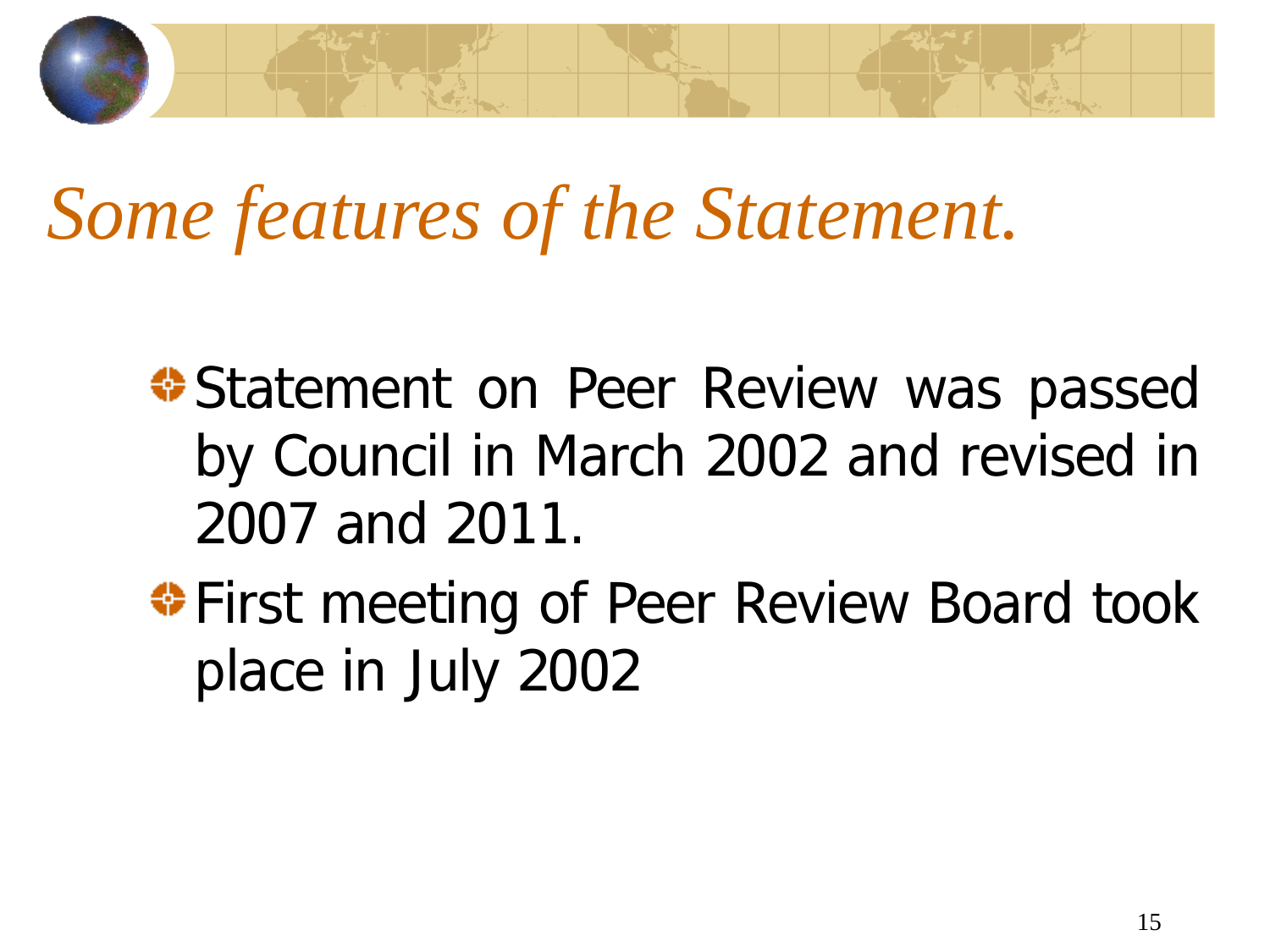

# Some features of the Statement.
Statement on Peer Review was passed by Council in March 2002 and revised in 2007 and 2011.
First meeting of Peer Review Board took place in July 2002
15